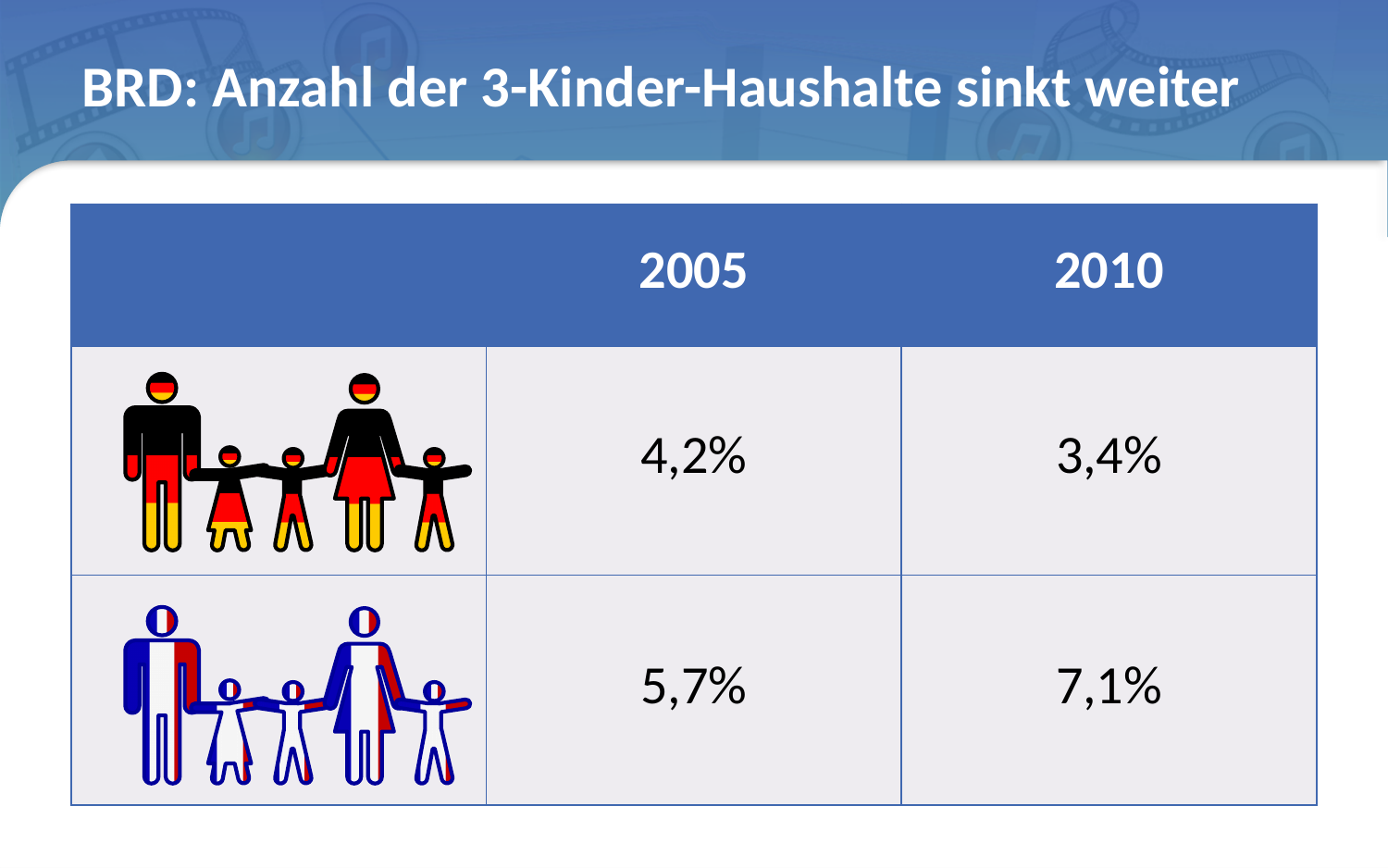

# BRD: Anzahl der 3-Kinder-Haushalte sinkt weiter
|  | 2005 | 2010 |
| --- | --- | --- |
|  | 4,2% | 3,4% |
|  | 5,7% | 7,1% |